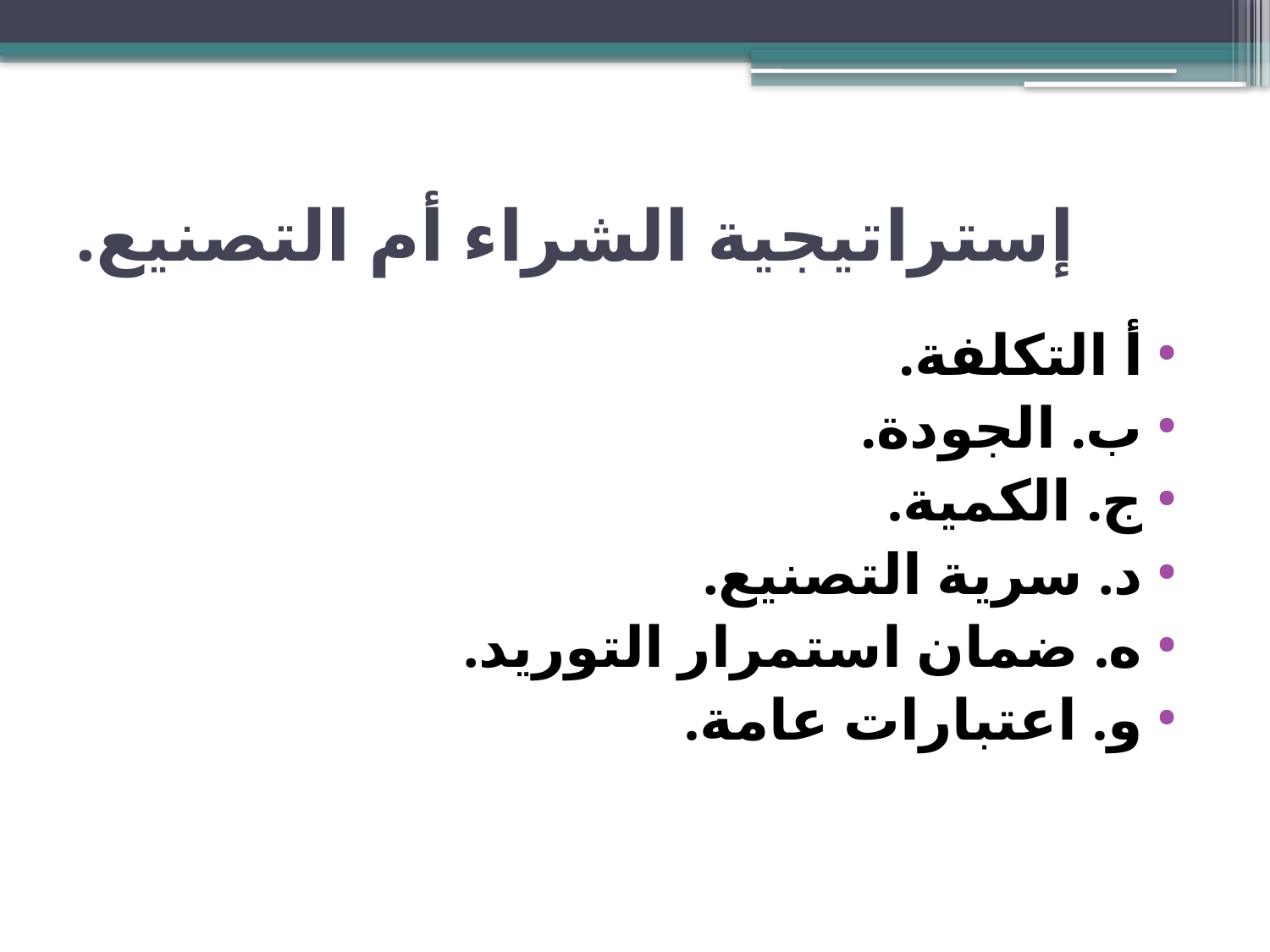

# إستراتيجية الشراء أم التصنيع.
أ التكلفة.
ب. الجودة.
ج. الكمية.
د. سرية التصنيع.
ه. ضمان استمرار التوريد.
و. اعتبارات عامة.